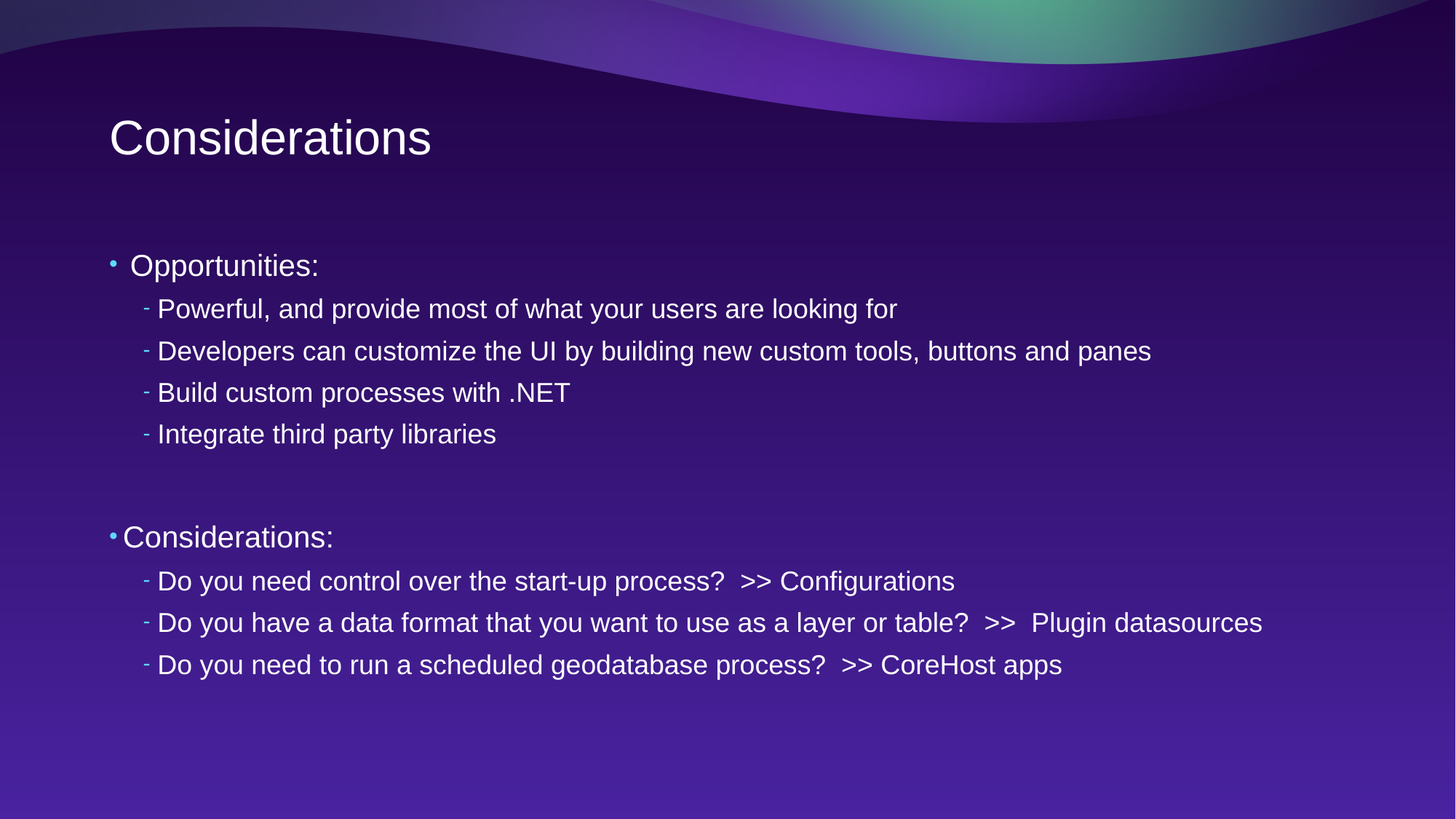

# Considerations

Opportunities:
Powerful, and provide most of what your users are looking for
Developers can customize the UI by building new custom tools, buttons and panes
Build custom processes with .NET
Integrate third party libraries

Considerations:
Do you need control over the start-up process?  >> Configurations
Do you have a data format that you want to use as a layer or table?  >>  Plugin datasources
Do you need to run a scheduled geodatabase process?  >> CoreHost apps